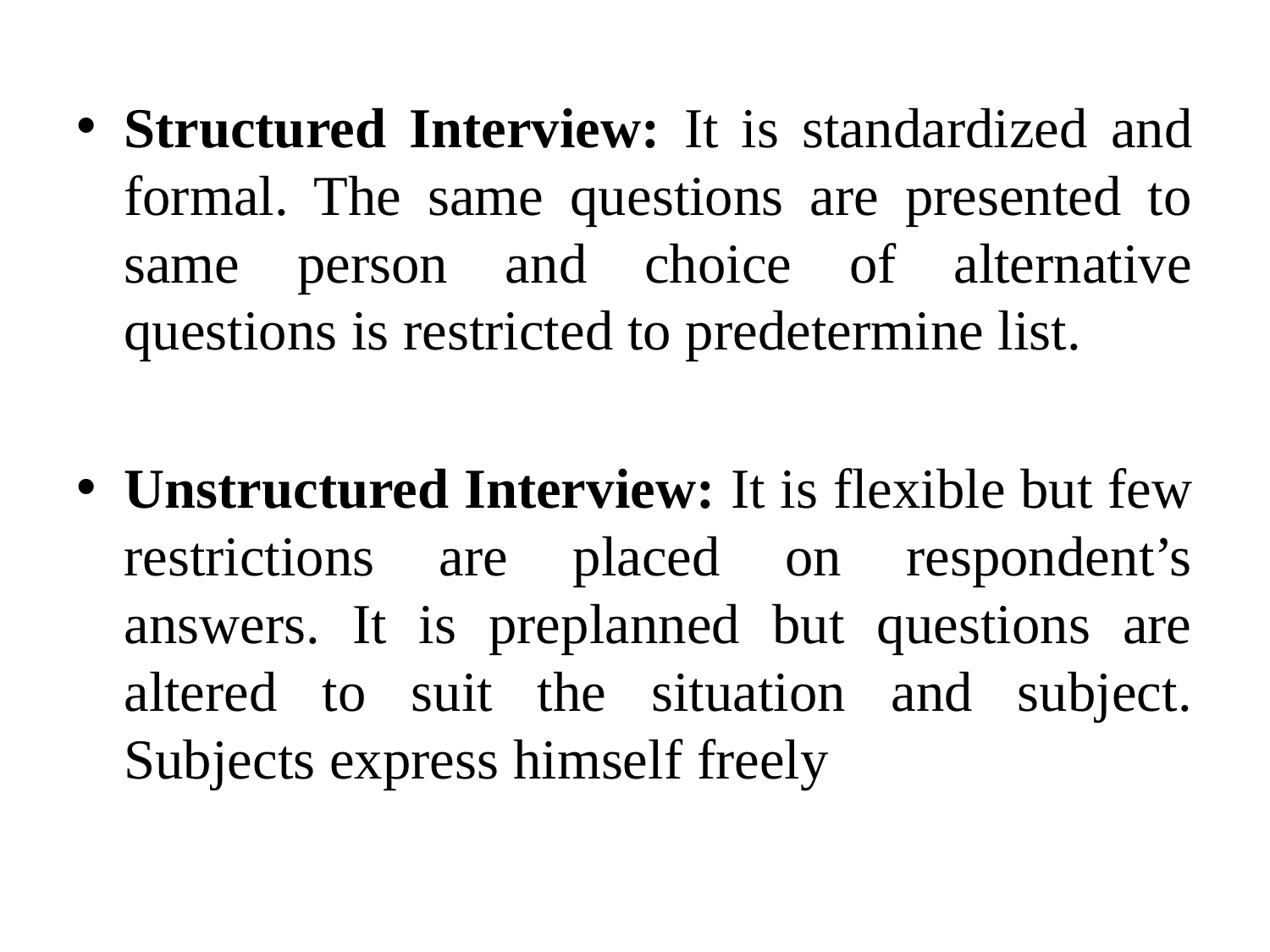

Structured Interview: It is standardized and formal. The same questions are presented to same person and choice of alternative questions is restricted to predetermine list.

Unstructured Interview: It is flexible but few restrictions are placed on respondent’s answers. It is preplanned but questions are altered to suit the situation and subject. Subjects express himself freely